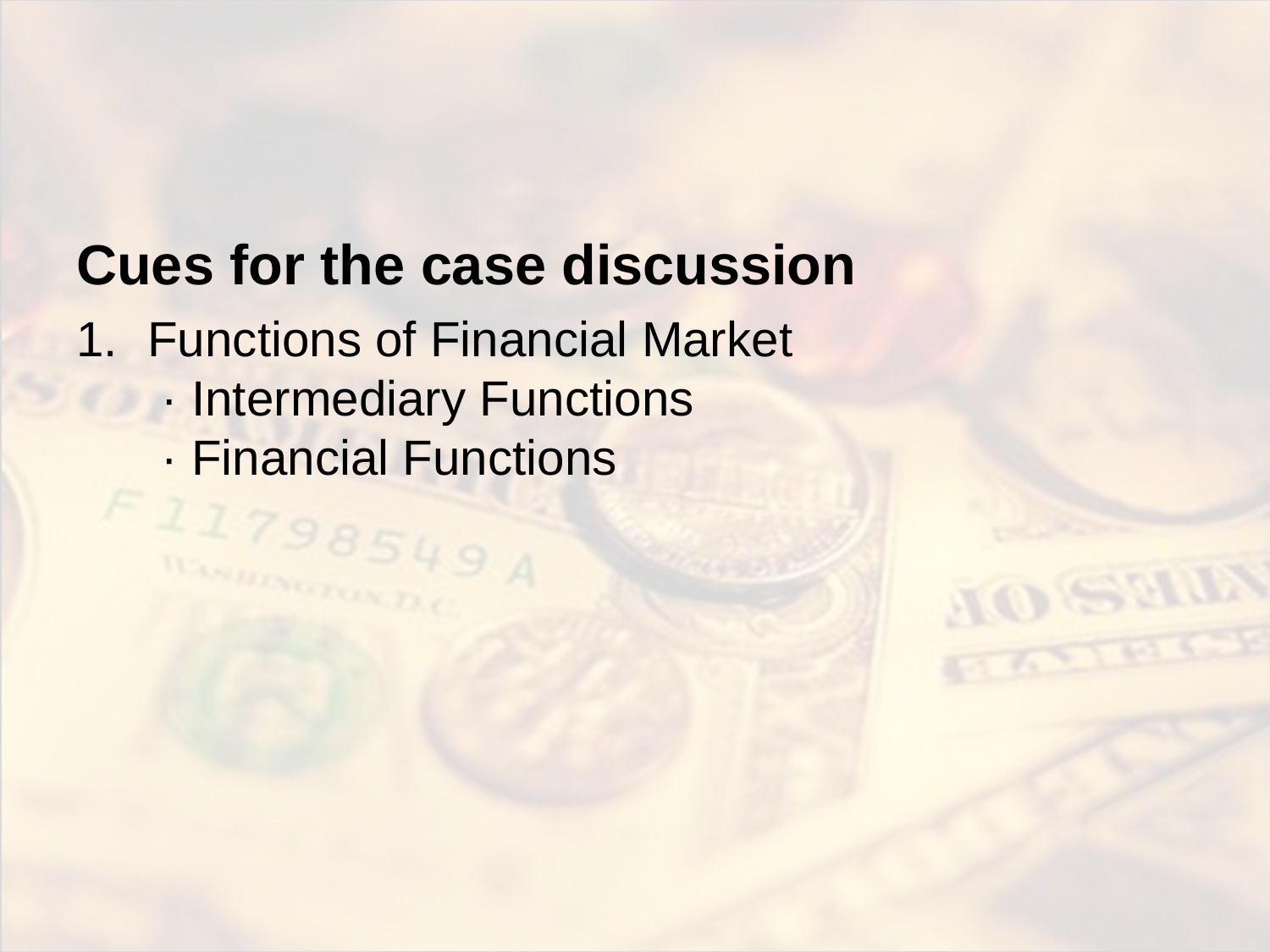

#
Cues for the case discussion
Functions of Financial Market
 · Intermediary Functions
 · Financial Functions